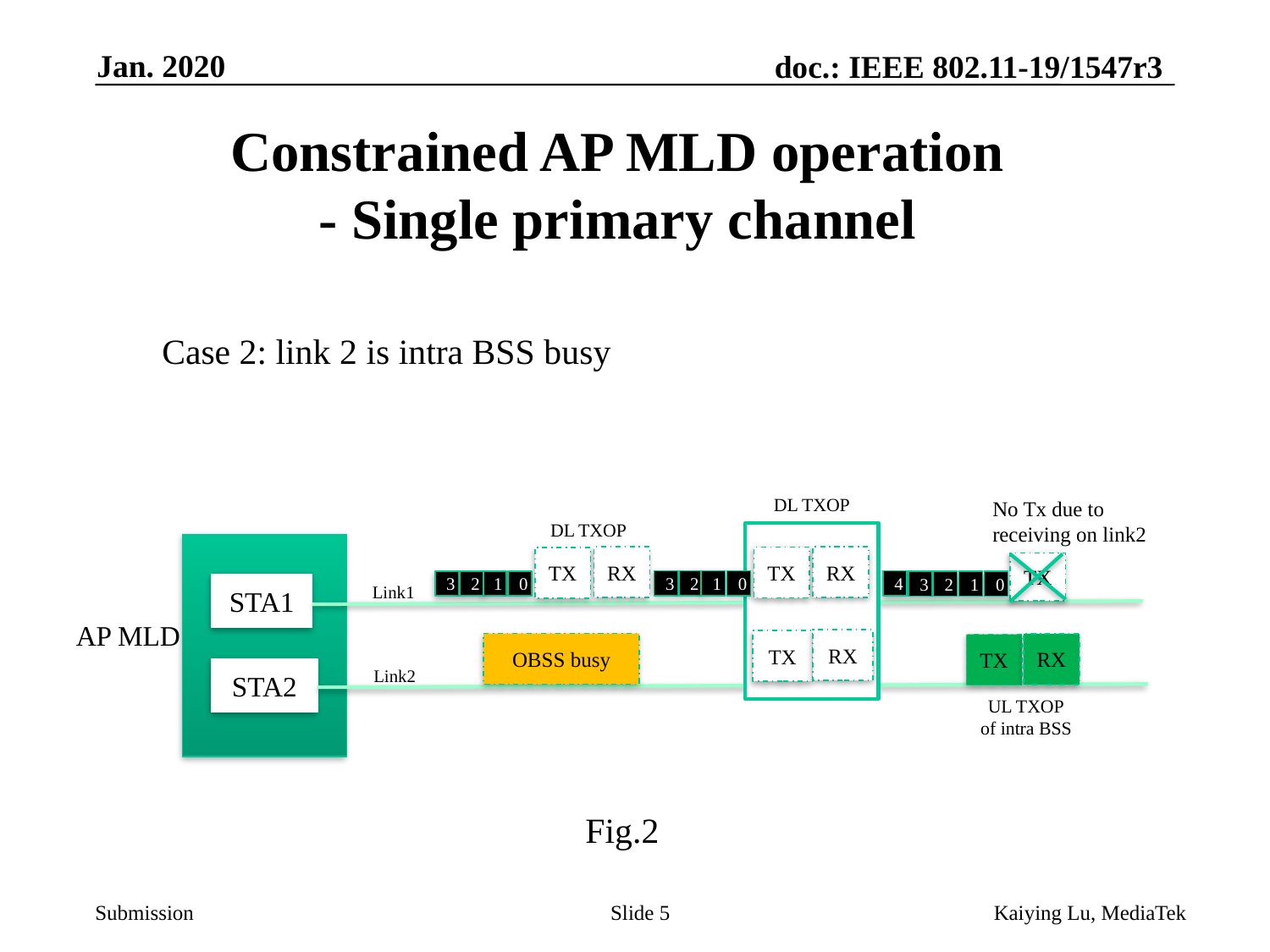

Jan. 2020
# Constrained AP MLD operation - Single primary channel
Case 2: link 2 is intra BSS busy
DL TXOP
No Tx due to
receiving on link2
DL TXOP

RX
RX
TX
TX
TX
3
2
1
0
4
3
2
1
0
3
2
1
0
Link1
STA1
AP MLD
RX
TX
OBSS busy
RX
TX
Link2
STA2
UL TXOP
of intra BSS
Fig.2
Slide 5
Kaiying Lu, MediaTek